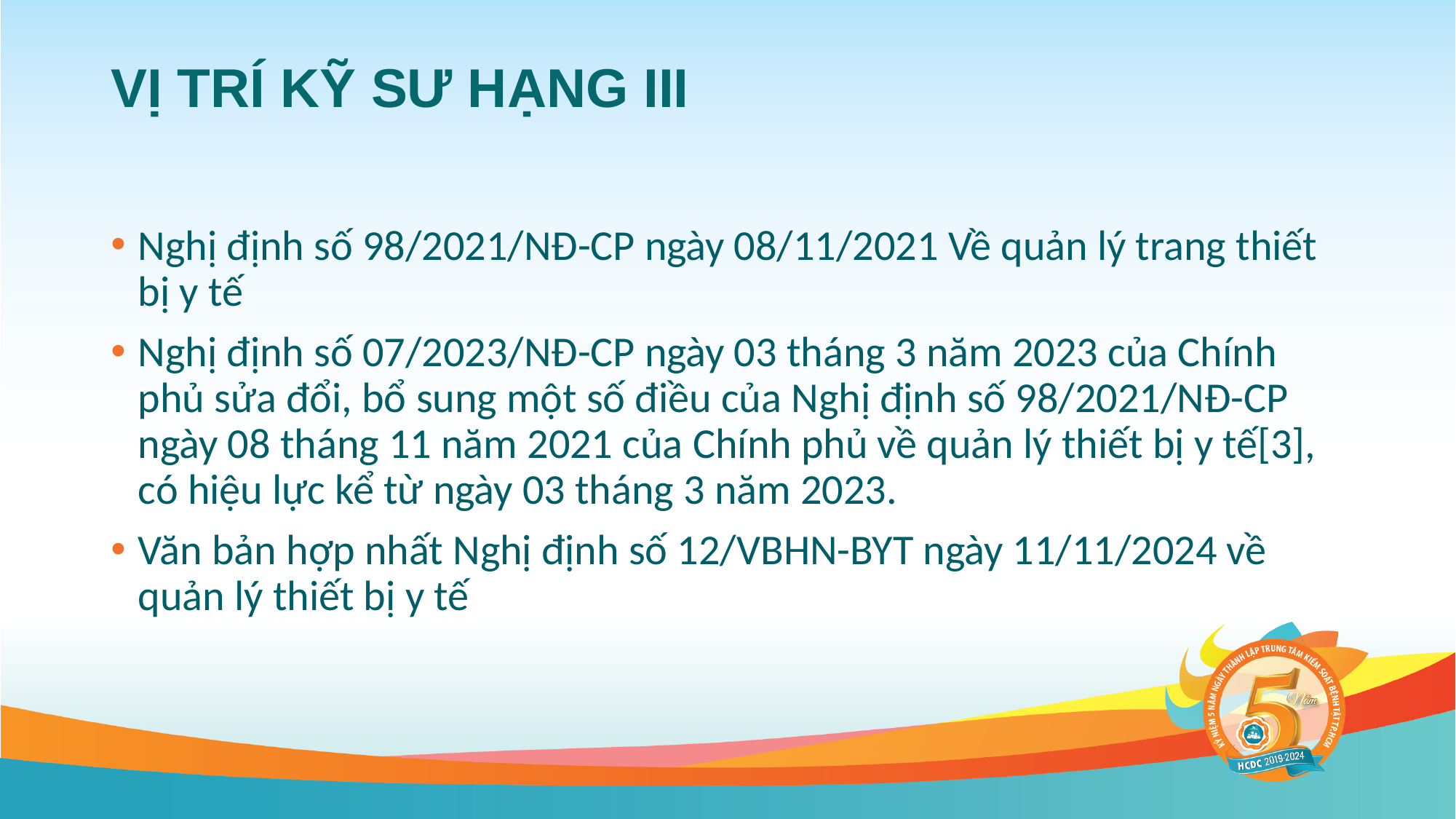

# VỊ TRÍ KỸ SƯ HẠNG III
Nghị định số 98/2021/NĐ-CP ngày 08/11/2021 Về quản lý trang thiết bị y tế
Nghị định số 07/2023/NĐ-CP ngày 03 tháng 3 năm 2023 của Chính phủ sửa đổi, bổ sung một số điều của Nghị định số 98/2021/NĐ-CP ngày 08 tháng 11 năm 2021 của Chính phủ về quản lý thiết bị y tế[3], có hiệu lực kể từ ngày 03 tháng 3 năm 2023.
Văn bản hợp nhất Nghị định số 12/VBHN-BYT ngày 11/11/2024 về quản lý thiết bị y tế